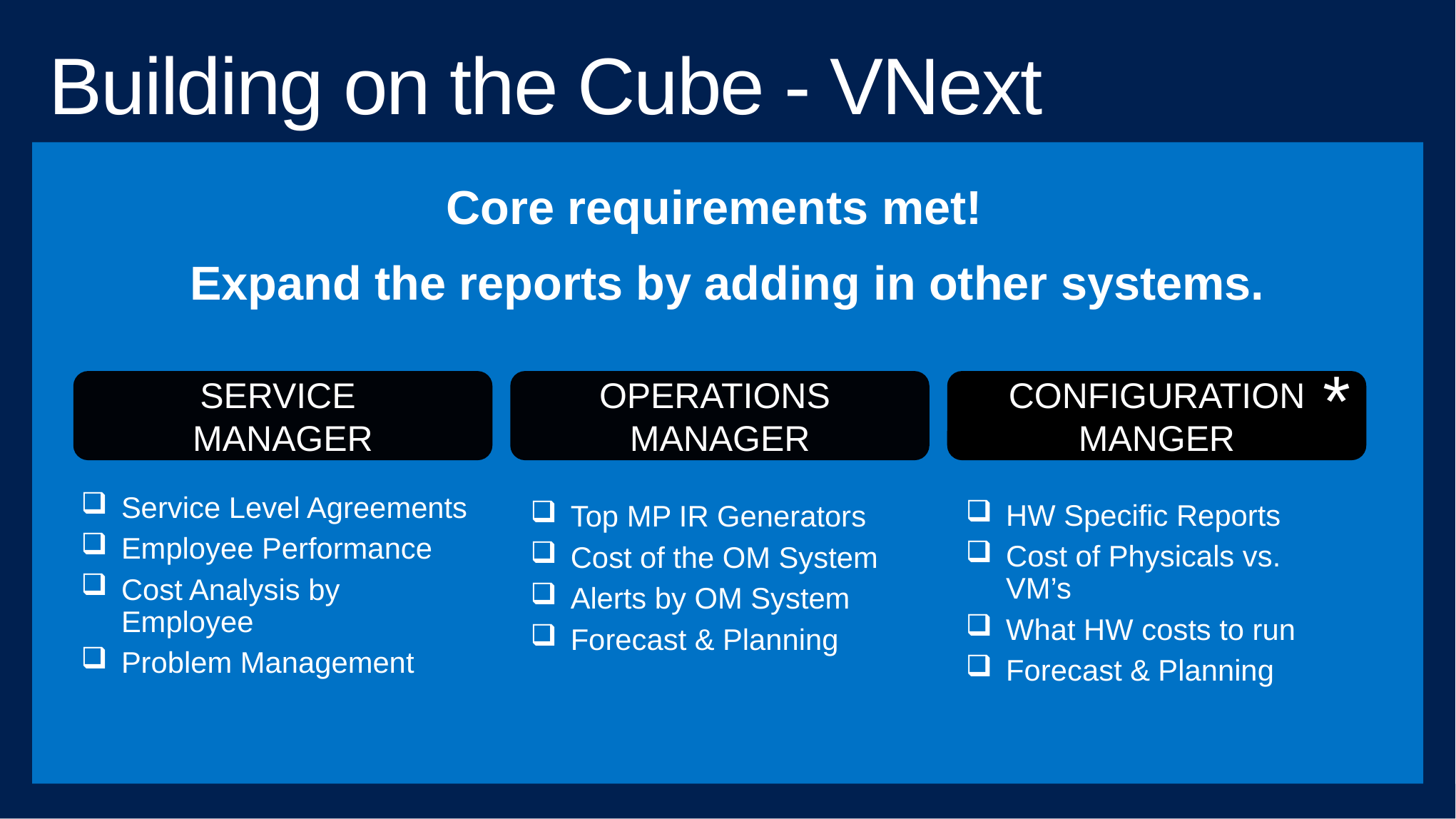

# Building on the Cube - VNext

Core requirements met!

Expand the reports by adding in other systems.
*
SERVICE
MANAGER
OPERATIONS
MANAGER
CONFIGURATION MANGER
Service Level Agreements
Employee Performance
Cost Analysis by Employee
Problem Management

HW Specific Reports
Cost of Physicals vs. VM’s
What HW costs to run
Forecast & Planning

Top MP IR Generators
Cost of the OM System
Alerts by OM System
Forecast & Planning